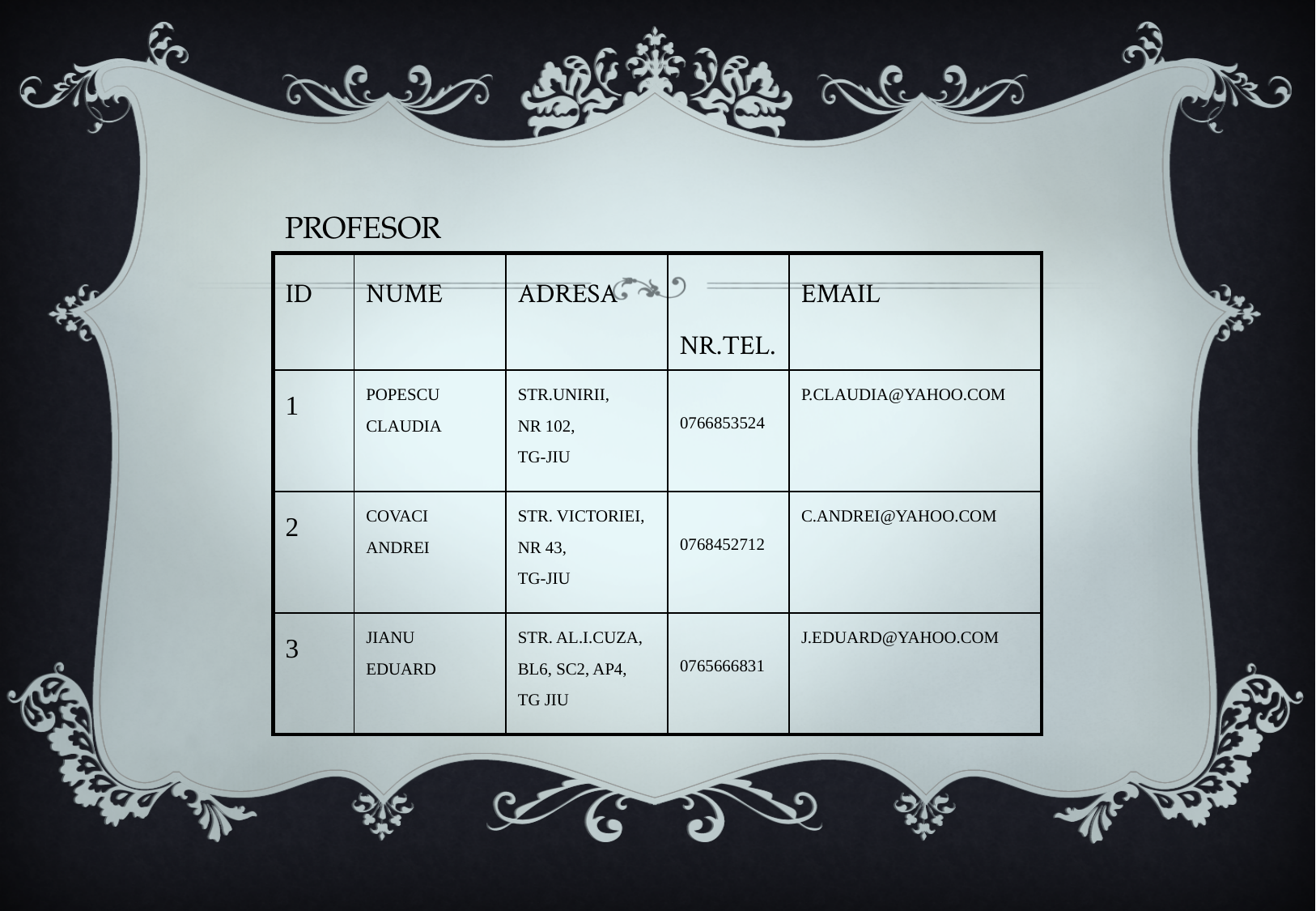

PROFESOR
| ID | NUME | ADRESA | NR.TEL. | EMAIL |
| --- | --- | --- | --- | --- |
| 1 | POPESCU CLAUDIA | STR.UNIRII, NR 102, TG-JIU | 0766853524 | P.CLAUDIA@YAHOO.COM |
| 2 | COVACI ANDREI | STR. VICTORIEI, NR 43, TG-JIU | 0768452712 | C.ANDREI@YAHOO.COM |
| 3 | JIANU EDUARD | STR. AL.I.CUZA, BL6, SC2, AP4, TG JIU | 0765666831 | J.EDUARD@YAHOO.COM |